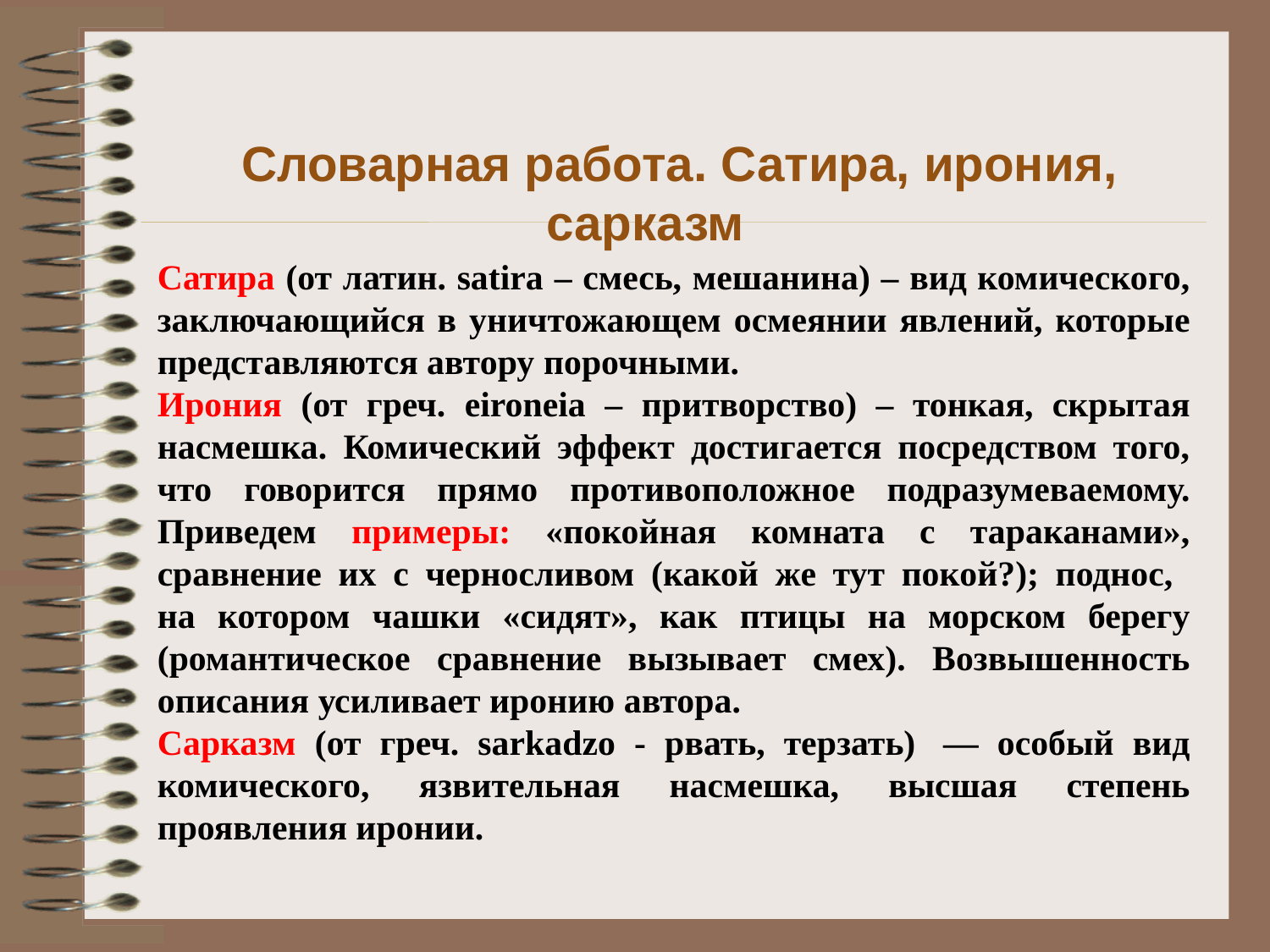

Словарная работа. Сатира, ирония, сарказм

Сатира (от латин. satira – смесь, мешанина) – вид комического, заключающийся в уничтожающем осмеянии явлений, которые представляются автору порочными.
Ирония (от греч. eironeia – притворство) – тонкая, скрытая насмешка. Комический эффект достигается посредством того, что говорится прямо противоположное подразумеваемому. Приведем примеры: «покойная комната с тараканами», сравнение их с черносливом (какой же тут покой?); поднос,
на котором чашки «сидят», как птицы на морском берегу (романтическое сравнение вызывает смех). Возвышенность описания усиливает иронию автора.
Сарказм (от греч. sarkadzo - рвать, терзать)  — особый вид комического, язвительная насмешка, высшая степень проявления иронии.